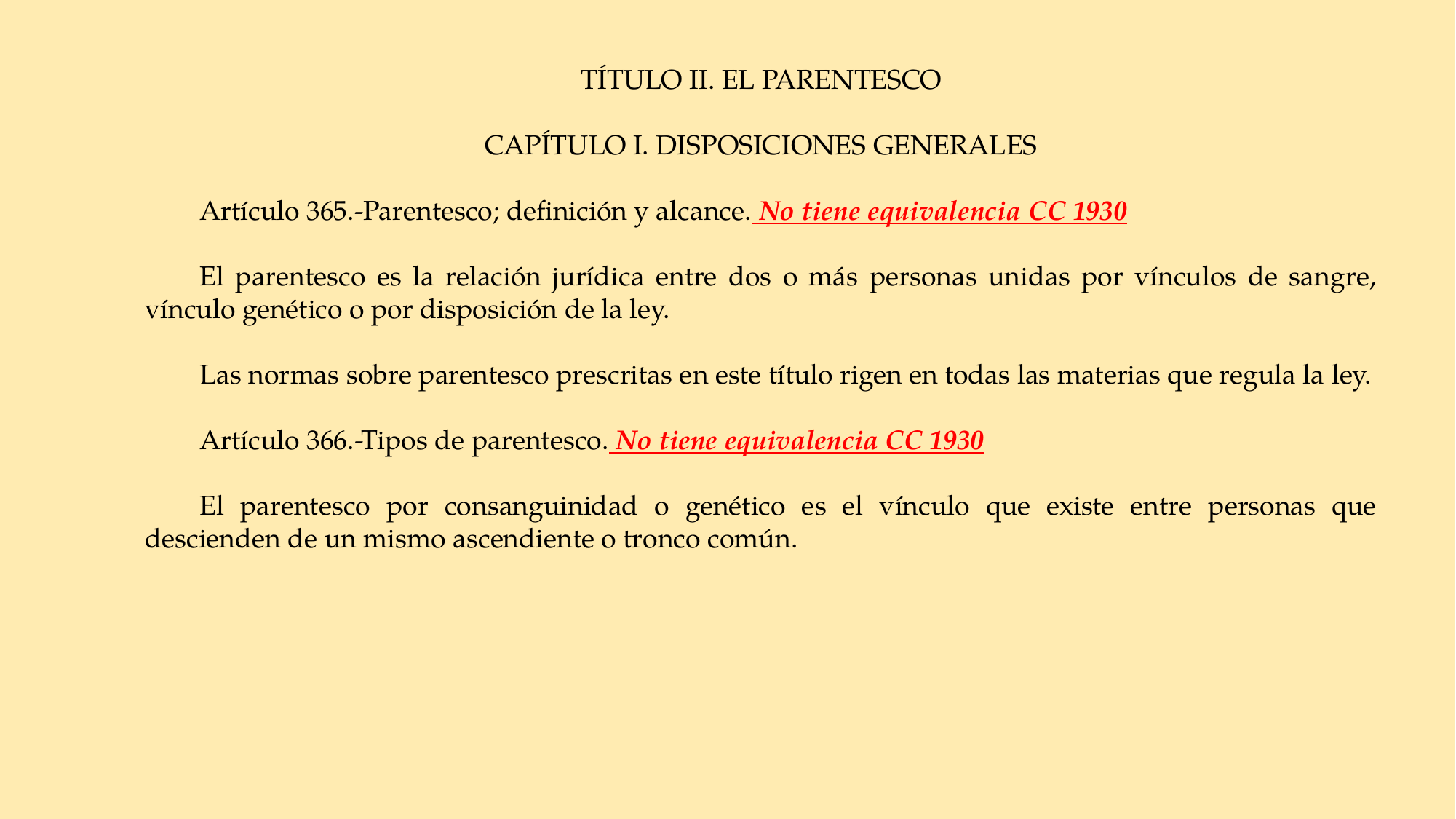

TÍTULO II. EL PARENTESCO

CAPÍTULO I. DISPOSICIONES GENERALES

Artículo 365.-Parentesco; definición y alcance. No tiene equivalencia CC 1930

El parentesco es la relación jurídica entre dos o más personas unidas por vínculos de sangre, vínculo genético o por disposición de la ley.

Las normas sobre parentesco prescritas en este título rigen en todas las materias que regula la ley.

Artículo 366.-Tipos de parentesco. No tiene equivalencia CC 1930

El parentesco por consanguinidad o genético es el vínculo que existe entre personas que descienden de un mismo ascendiente o tronco común.